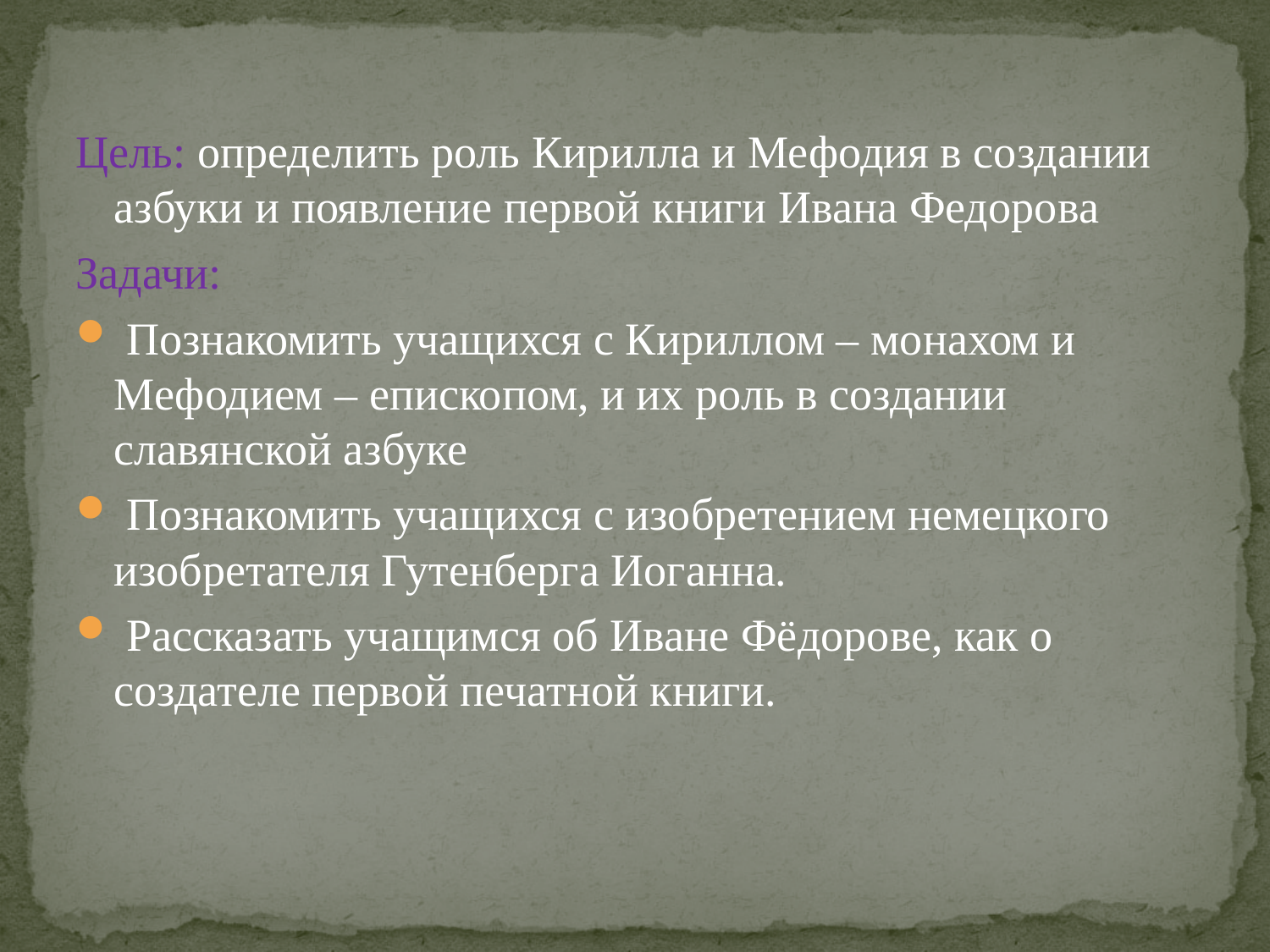

Цель: определить роль Кирилла и Мефодия в создании азбуки и появление первой книги Ивана Федорова
Задачи:
 Познакомить учащихся с Кириллом – монахом и Мефодием – епископом, и их роль в создании славянской азбуке
 Познакомить учащихся с изобретением немецкого изобретателя Гутенберга Иоганна.
 Рассказать учащимся об Иване Фёдорове, как о создателе первой печатной книги.